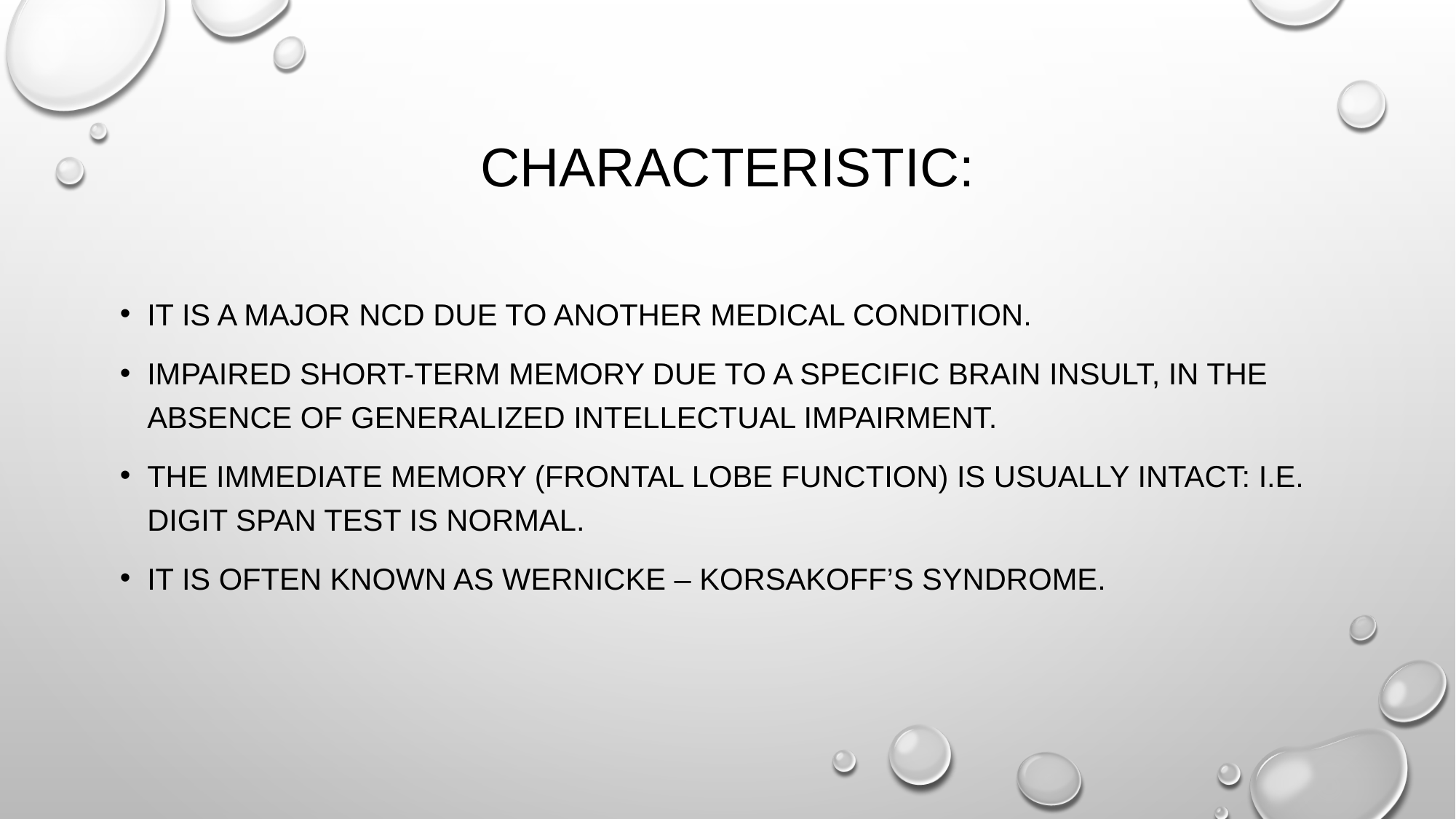

# Characteristic:
It is a major NCD due to another medical condition.
impaired short-term memory due to a specific brain insult, in the absence of generalized intellectual impairment.
The immediate memory (frontal lobe function) is usually intact: i.e. digit span test is normal.
It is often known as Wernicke – Korsakoff’s syndrome.